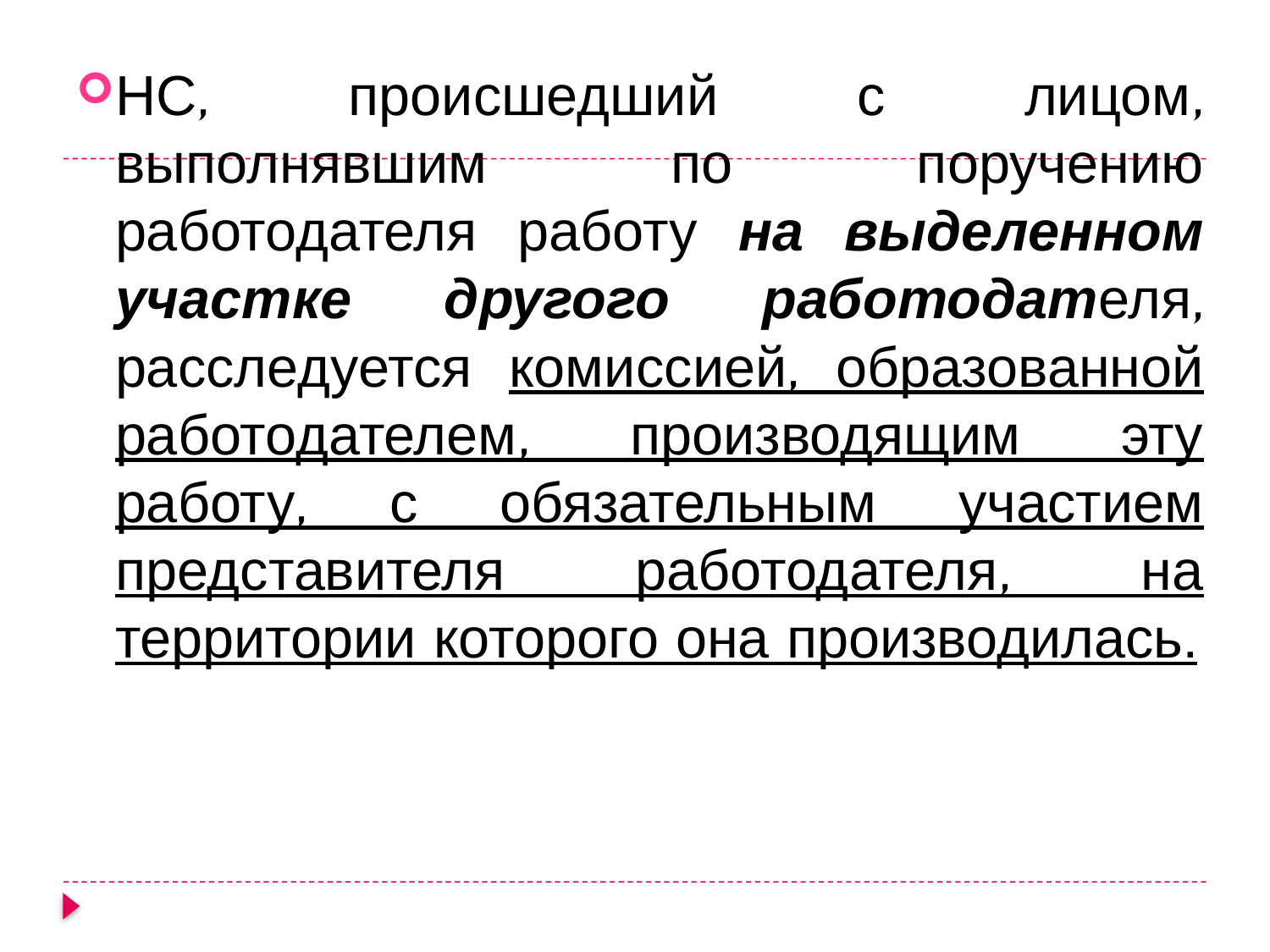

НС, происшедший с лицом, выполнявшим по поручению работодателя работу на выделенном участке другого работодателя, расследуется комиссией, образованной работодателем, производящим эту работу, с обязательным участием представителя работодателя, на территории которого она производилась.